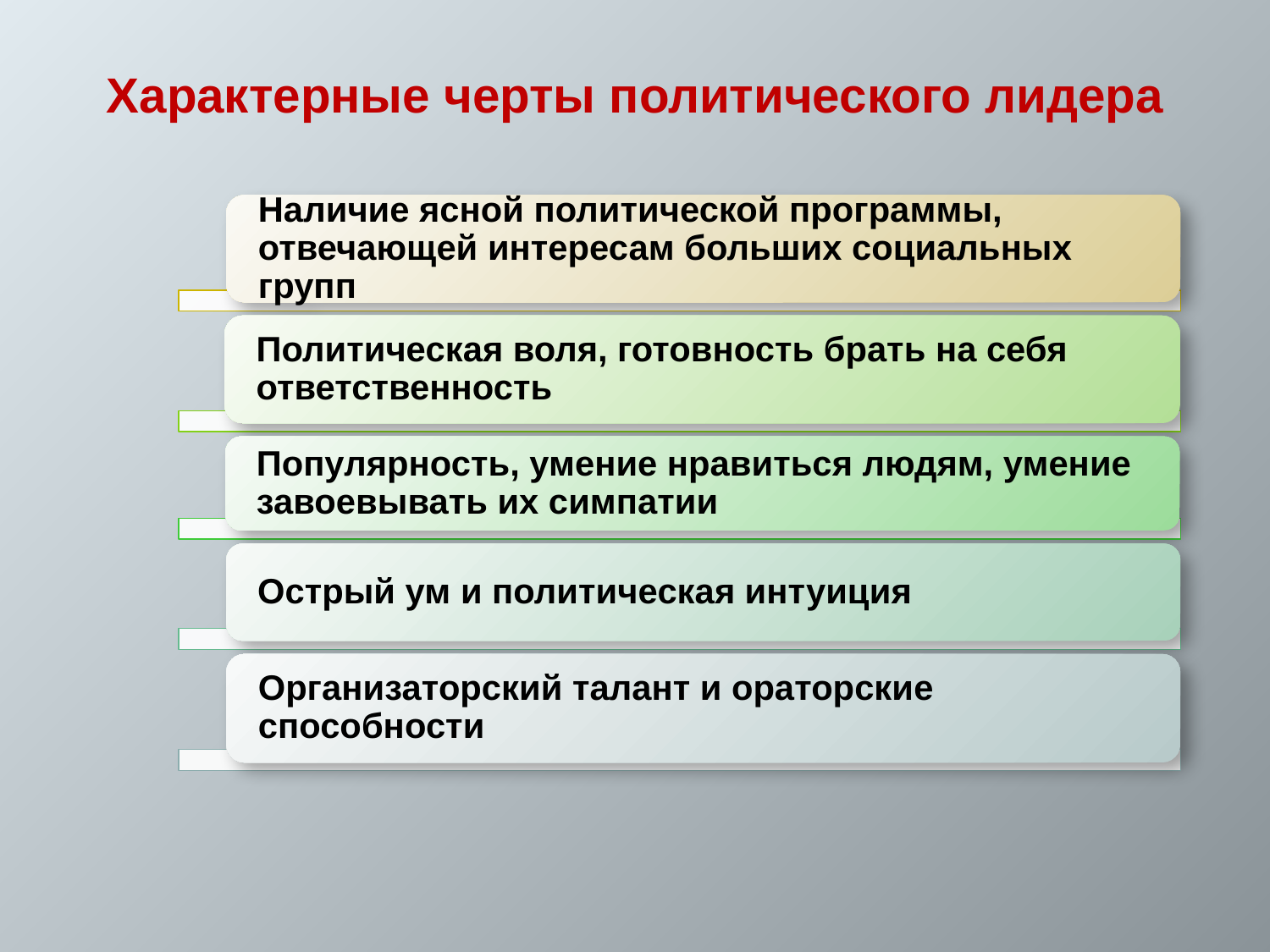

# Характерные черты политического лидера
Наличие ясной политической программы, отвечающей интересам больших социальных групп
Политическая воля, готовность брать на себя ответственность
Популярность, умение нравиться людям, умение завоевывать их симпатии
Острый ум и политическая интуиция
Организаторский талант и ораторские способности